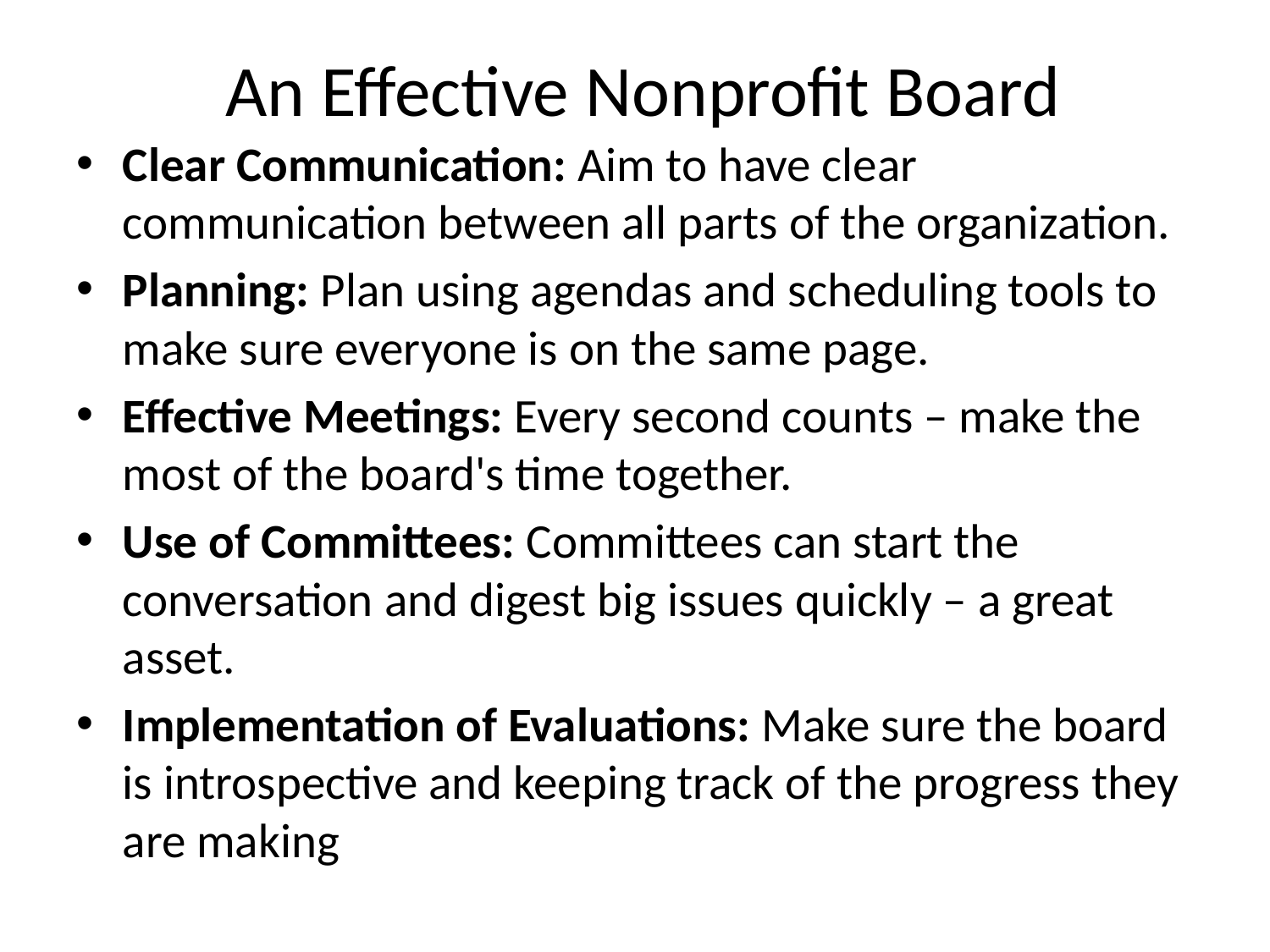

# An Effective Nonprofit Board
Clear Communication: Aim to have clear communication between all parts of the organization.
Planning: Plan using agendas and scheduling tools to make sure everyone is on the same page.
Effective Meetings: Every second counts – make the most of the board's time together.
Use of Committees: Committees can start the conversation and digest big issues quickly – a great asset.
Implementation of Evaluations: Make sure the board is introspective and keeping track of the progress they are making